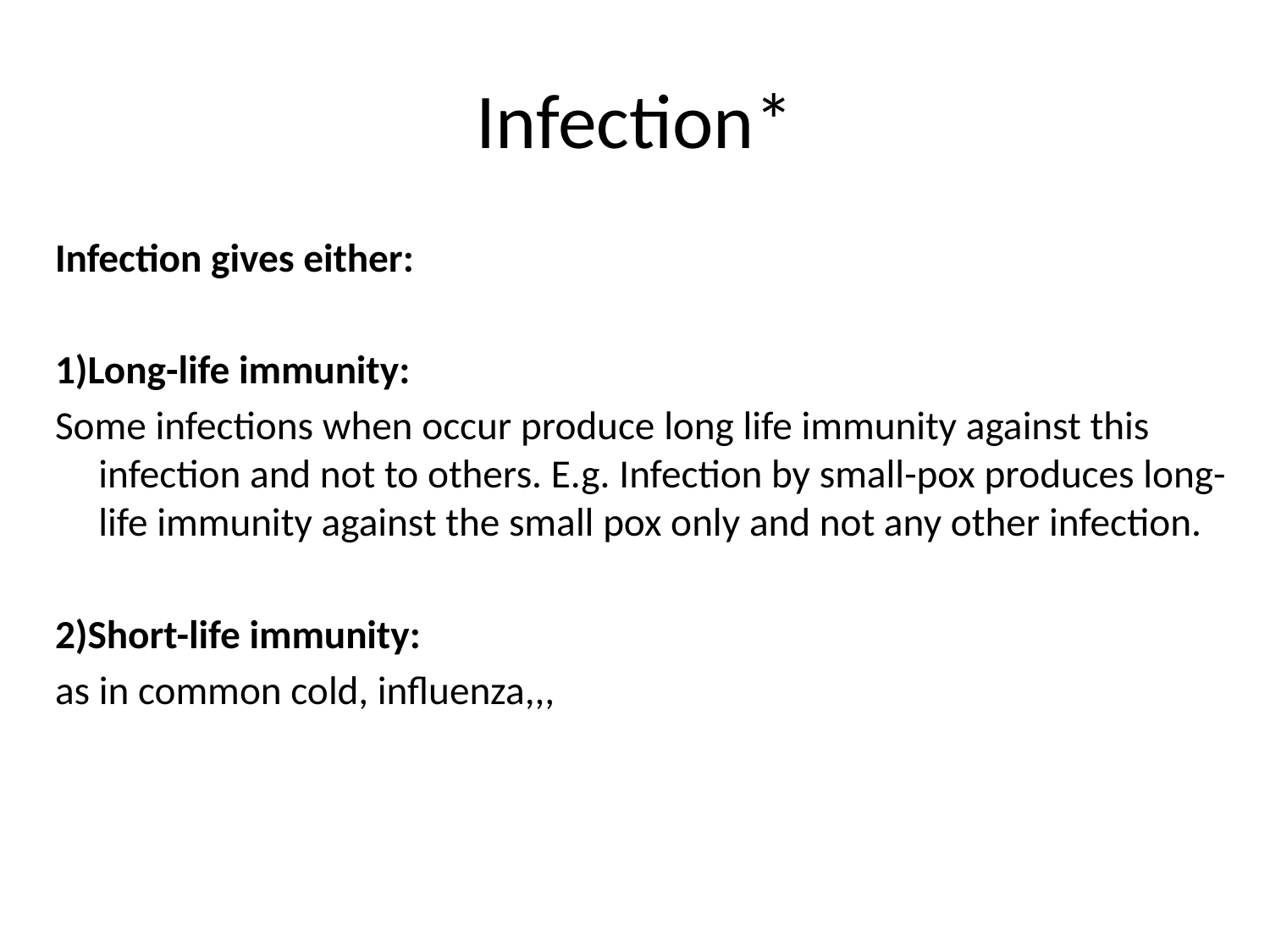

# Infection*

Infection gives either:

1)Long-life immunity:
Some infections when occur produce long life immunity against this infection and not to others. E.g. Infection by small-pox produces long-life immunity against the small pox only and not any other infection.

2)Short-life immunity:
as in common cold, influenza,,,